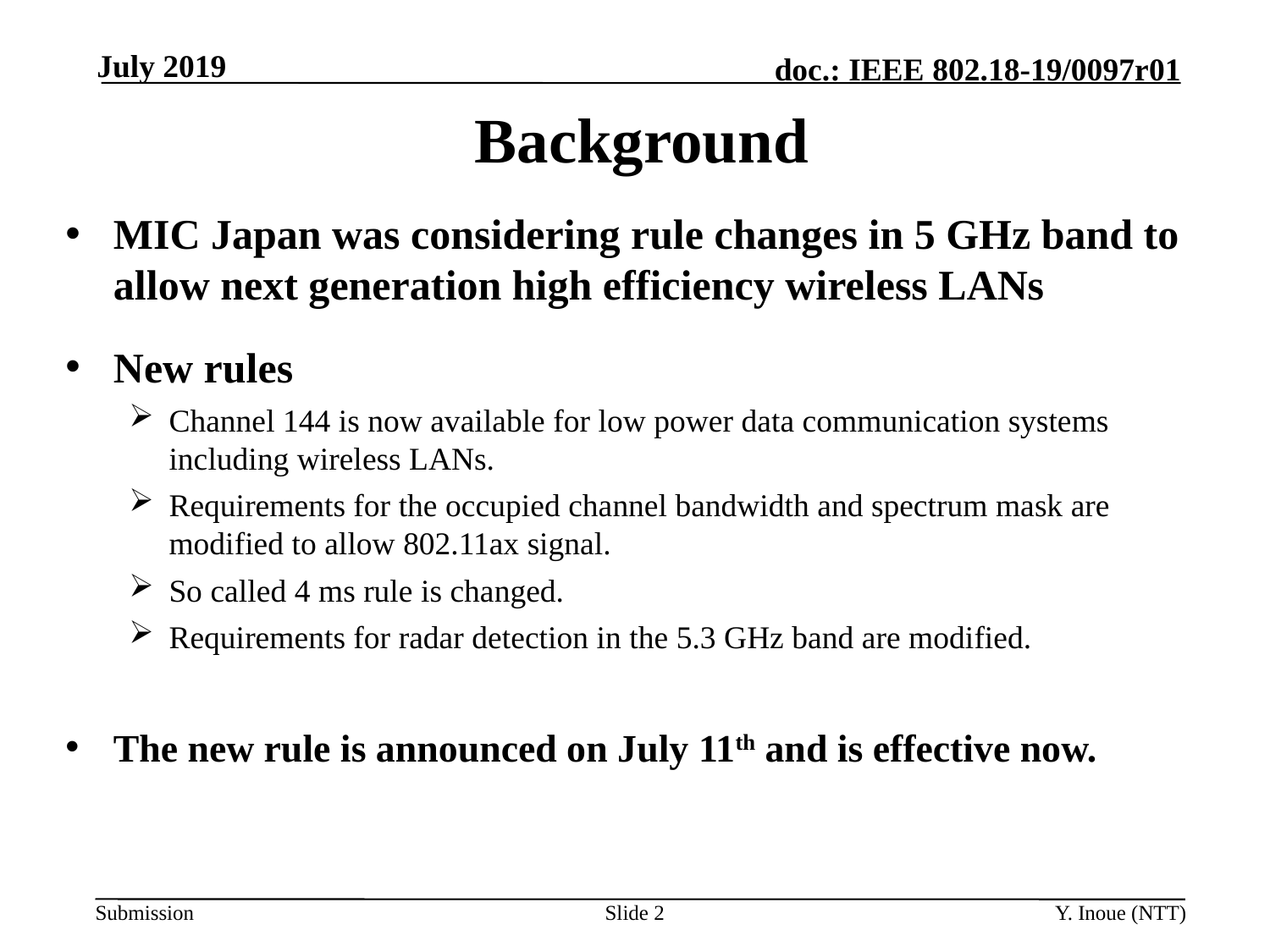

July 2019
# Background
MIC Japan was considering rule changes in 5 GHz band to allow next generation high efficiency wireless LANs
New rules
Channel 144 is now available for low power data communication systems including wireless LANs.
Requirements for the occupied channel bandwidth and spectrum mask are modified to allow 802.11ax signal.
So called 4 ms rule is changed.
Requirements for radar detection in the 5.3 GHz band are modified.

The new rule is announced on July 11th and is effective now.
Slide 2
Y. Inoue (NTT)